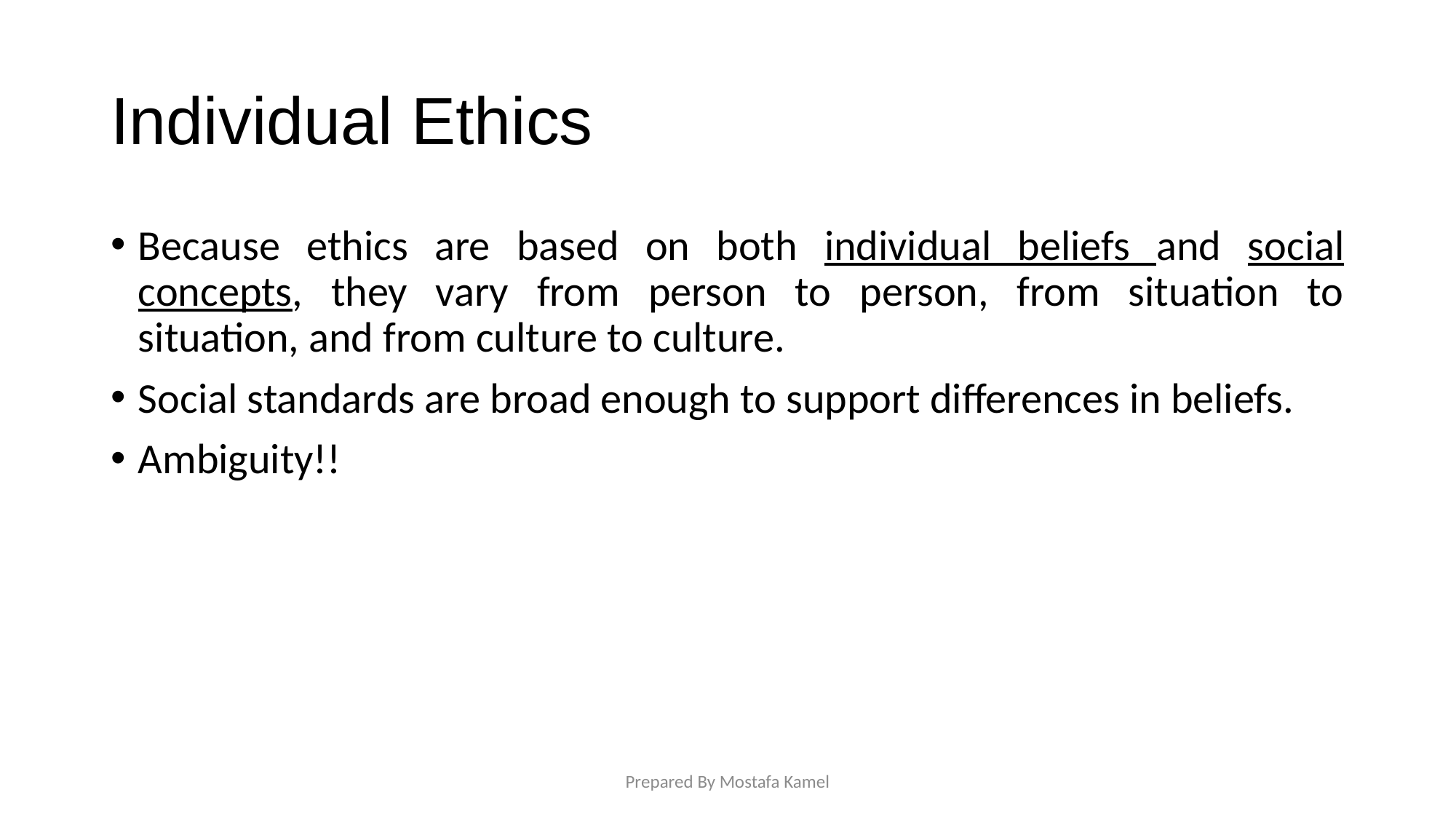

# Individual Ethics
Because ethics are based on both individual beliefs and social concepts, they vary from person to person, from situation to situation, and from culture to culture.
Social standards are broad enough to support differences in beliefs.
Ambiguity!!

Prepared By Mostafa Kamel